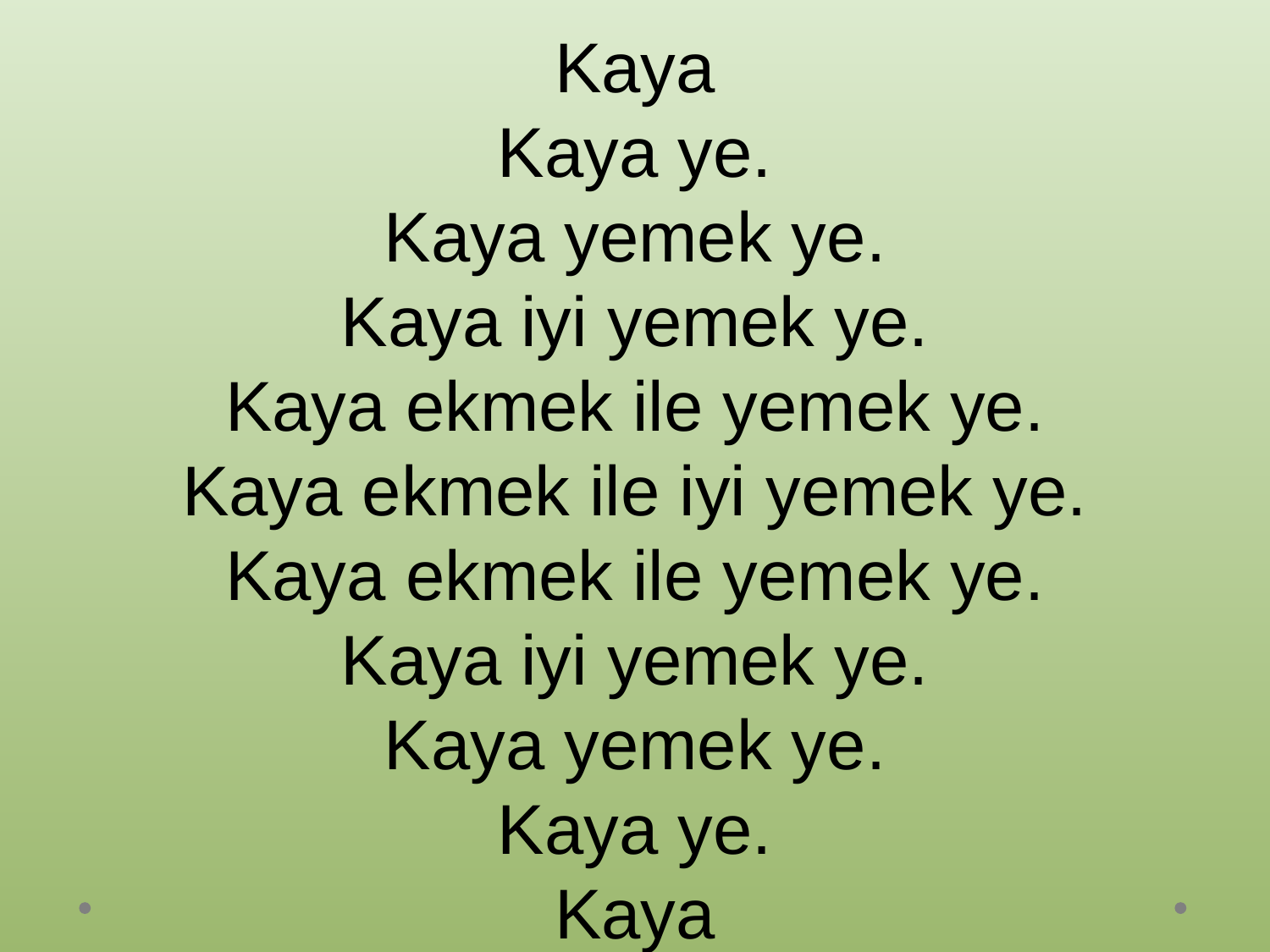

Kaya
Kaya ye.
Kaya yemek ye.
Kaya iyi yemek ye.
Kaya ekmek ile yemek ye.
Kaya ekmek ile iyi yemek ye.
Kaya ekmek ile yemek ye.
Kaya iyi yemek ye.
Kaya yemek ye.
Kaya ye.
Kaya